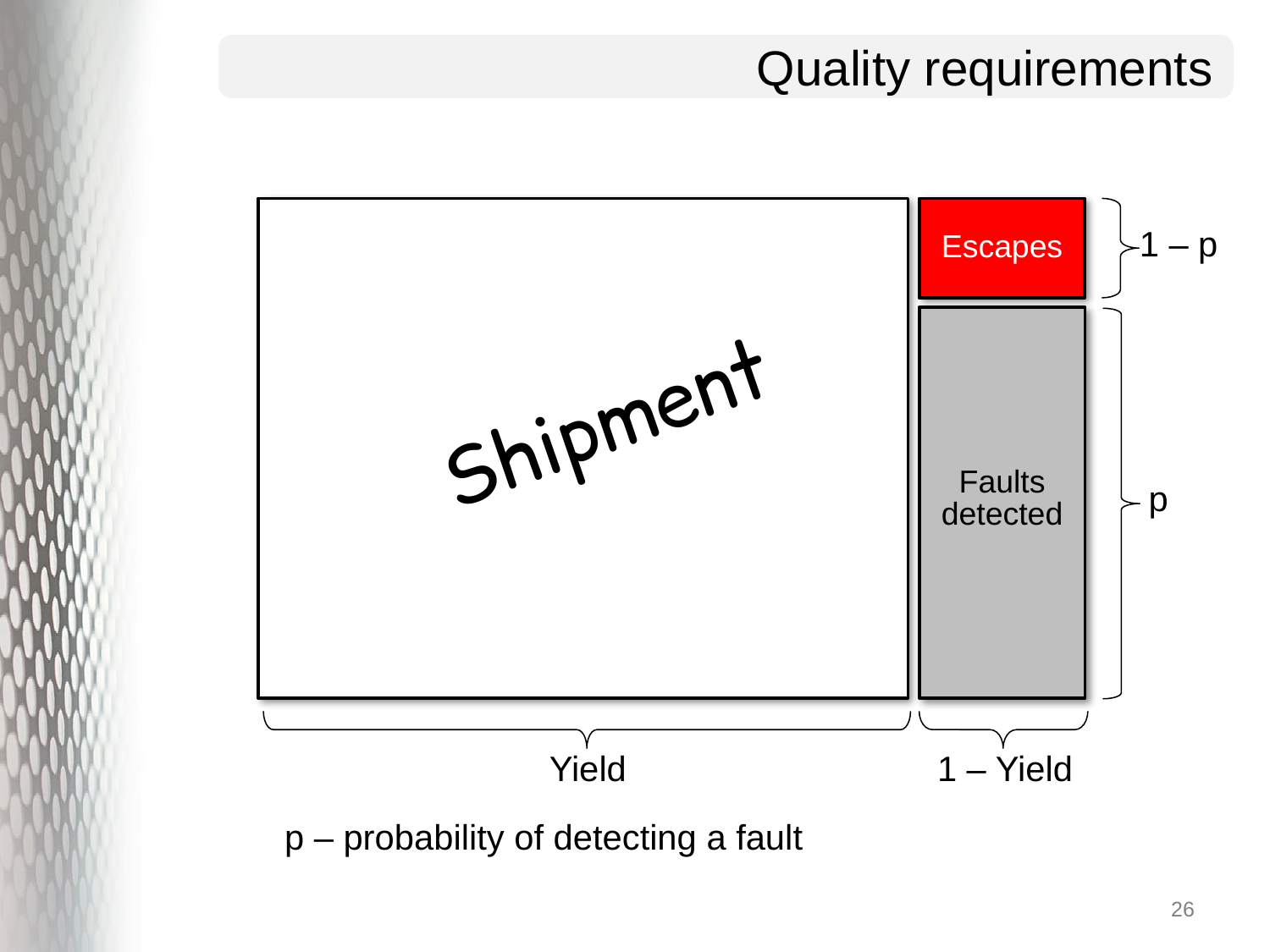

# Quality requirements

Escapes

1 – p
Faults
detected

Shipment

p

Yield
1 – Yield
p – probability of detecting a fault